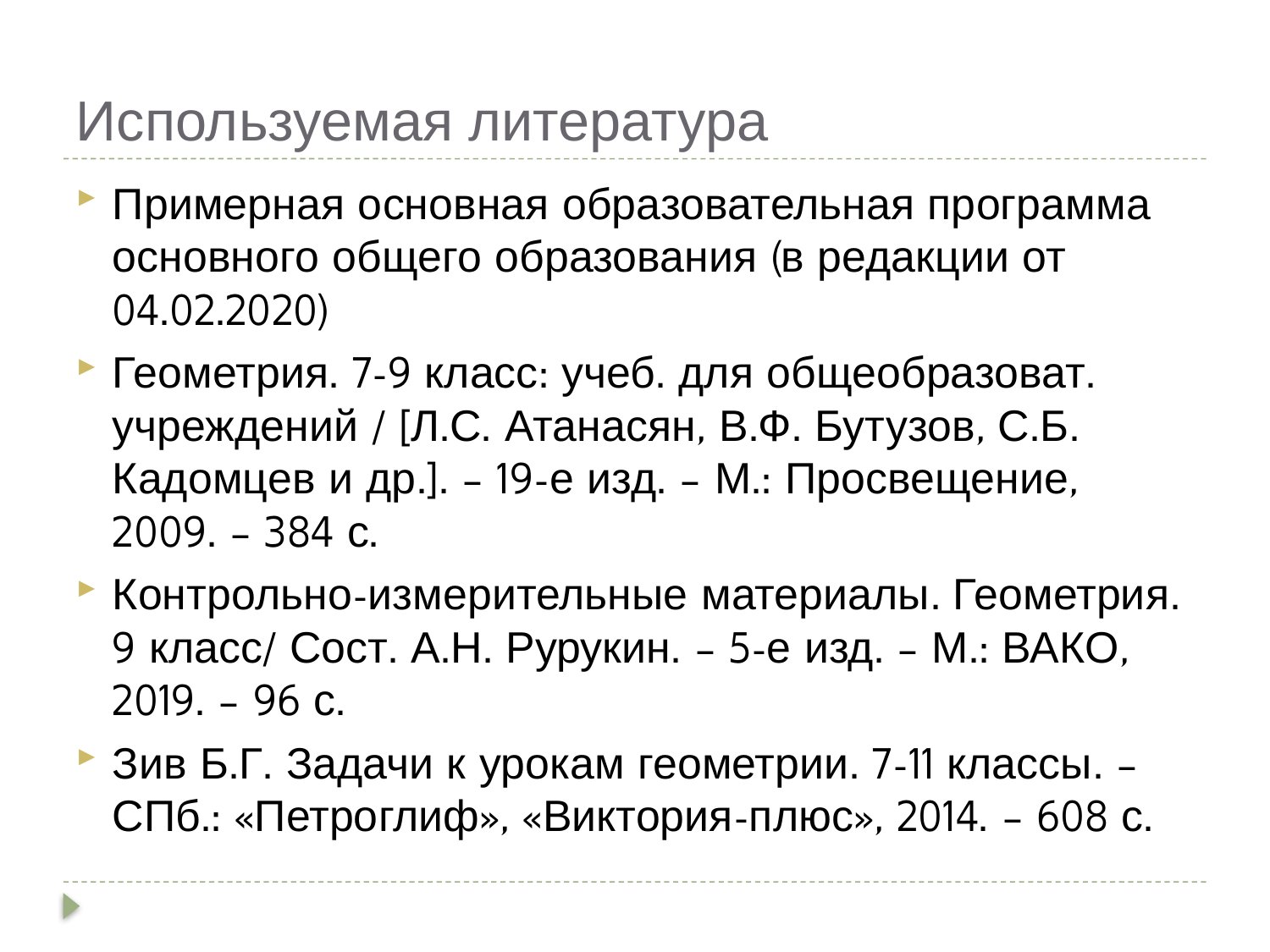

# Используемая литература
Примерная основная образовательная программа основного общего образования (в редакции от 04.02.2020)
Геометрия. 7-9 класс: учеб. для общеобразоват. учреждений / [Л.С. Атанасян, В.Ф. Бутузов, С.Б. Кадомцев и др.]. – 19-е изд. – М.: Просвещение, 2009. – 384 с.
Контрольно-измерительные материалы. Геометрия. 9 класс/ Сост. А.Н. Рурукин. – 5-е изд. – М.: ВАКО, 2019. – 96 с.
Зив Б.Г. Задачи к урокам геометрии. 7-11 классы. – СПб.: «Петроглиф», «Виктория-плюс», 2014. – 608 с.